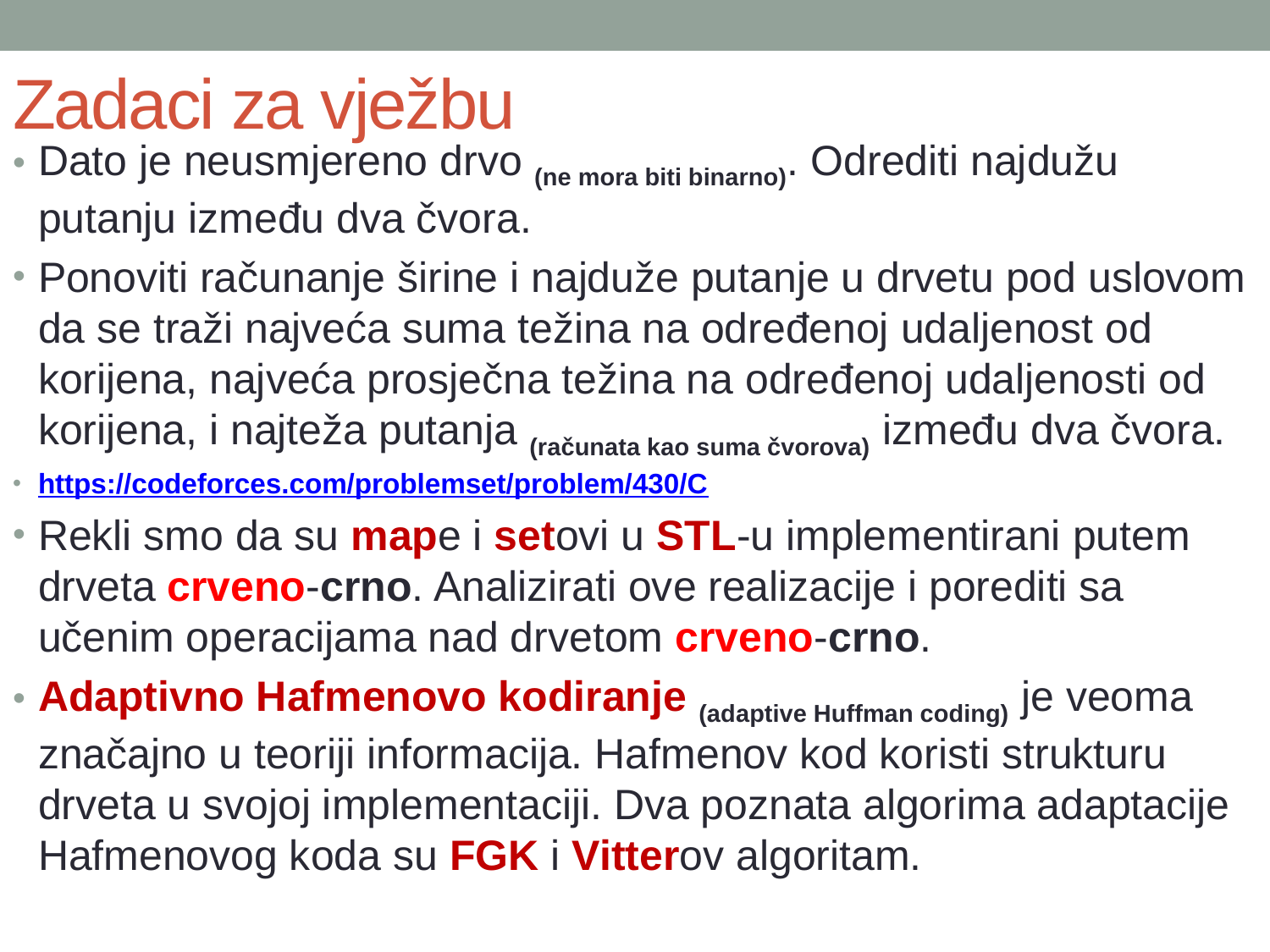

# Zadaci za vježbu
Dato je neusmjereno drvo (ne mora biti binarno). Odrediti najdužu putanju između dva čvora.
Ponoviti računanje širine i najduže putanje u drvetu pod uslovom da se traži najveća suma težina na određenoj udaljenost od korijena, najveća prosječna težina na određenoj udaljenosti od korijena, i najteža putanja (računata kao suma čvorova) između dva čvora.
https://codeforces.com/problemset/problem/430/C
Rekli smo da su mape i setovi u STL-u implementirani putem drveta crveno-crno. Analizirati ove realizacije i porediti sa učenim operacijama nad drvetom crveno-crno.
Adaptivno Hafmenovo kodiranje (adaptive Huffman coding) je veoma značajno u teoriji informacija. Hafmenov kod koristi strukturu drveta u svojoj implementaciji. Dva poznata algorima adaptacije Hafmenovog koda su FGK i Vitterov algoritam.